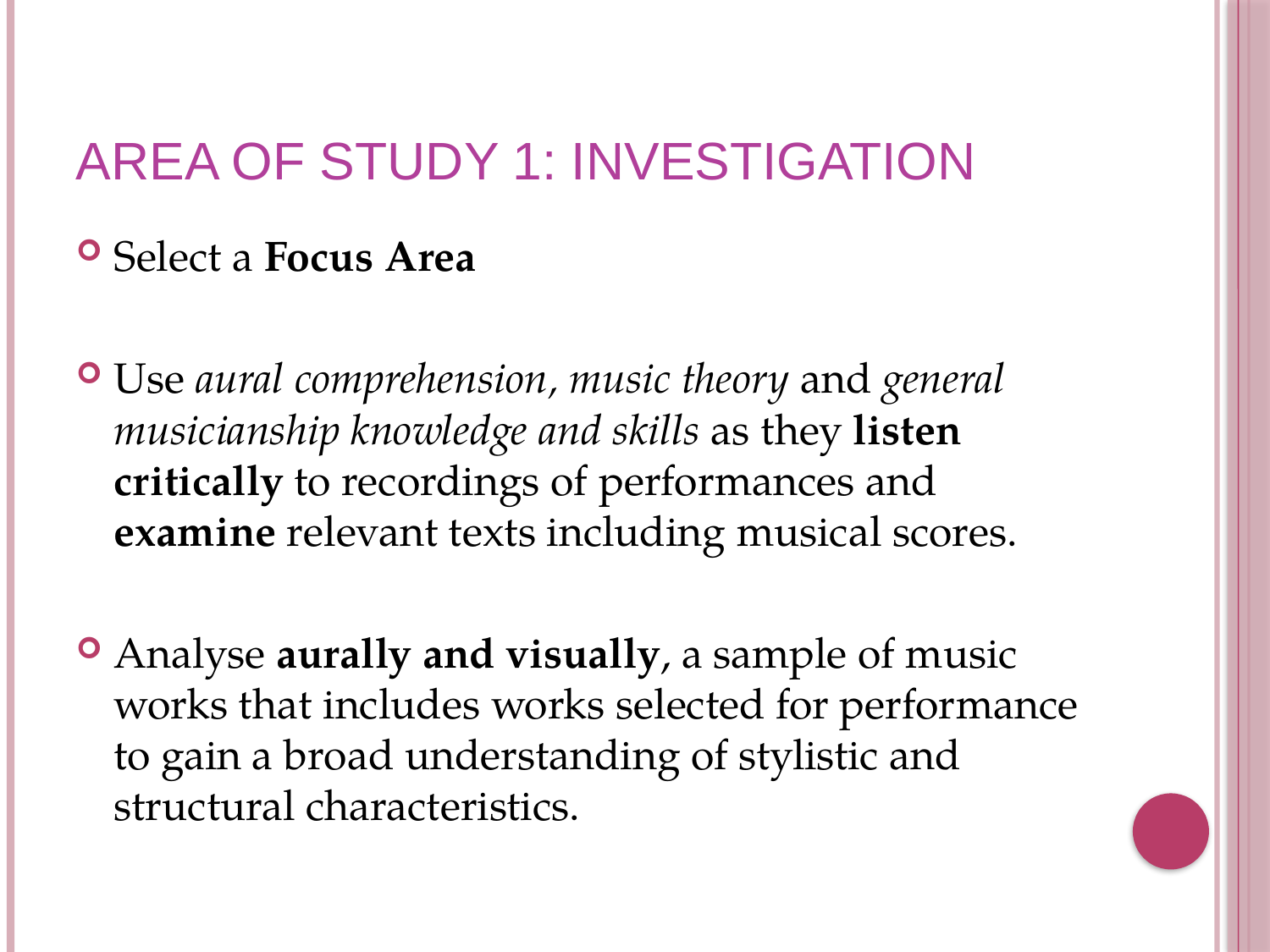

# Area of Study 1: Investigation
Select a Focus Area

Use aural comprehension, music theory and general musicianship knowledge and skills as they listen critically to recordings of performances and examine relevant texts including musical scores.

Analyse aurally and visually, a sample of music works that includes works selected for performance to gain a broad understanding of stylistic and structural characteristics.